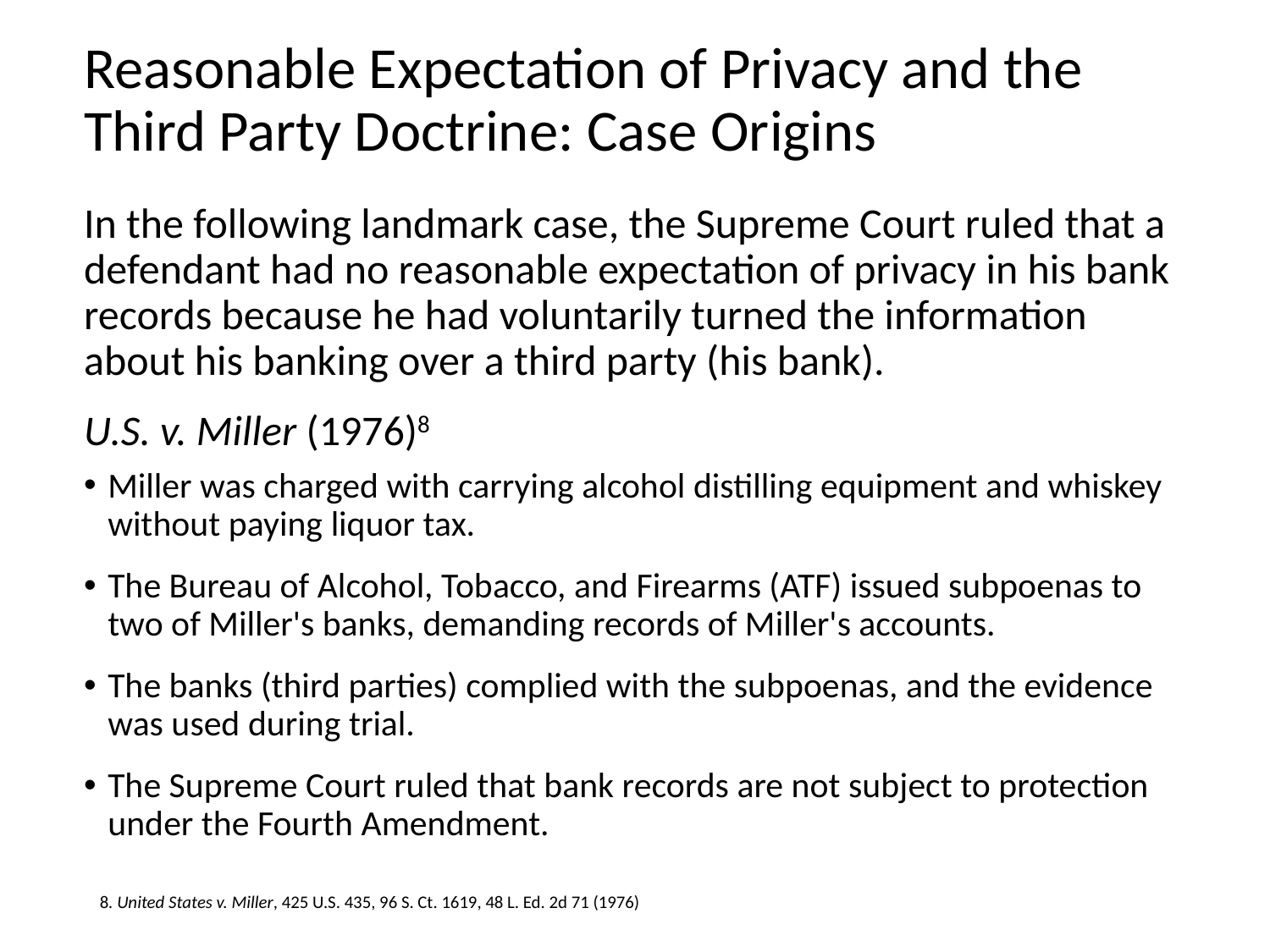

# Reasonable Expectation of Privacy and the Third Party Doctrine: Case Origins
In the following landmark case, the Supreme Court ruled that a defendant had no reasonable expectation of privacy in his bank records because he had voluntarily turned the information about his banking over a third party (his bank).
U.S. v. Miller (1976)8
Miller was charged with carrying alcohol distilling equipment and whiskey without paying liquor tax.
The Bureau of Alcohol, Tobacco, and Firearms (ATF) issued subpoenas to two of Miller's banks, demanding records of Miller's accounts.
The banks (third parties) complied with the subpoenas, and the evidence was used during trial.
The Supreme Court ruled that bank records are not subject to protection under the Fourth Amendment.

8. United States v. Miller, 425 U.S. 435, 96 S. Ct. 1619, 48 L. Ed. 2d 71 (1976)